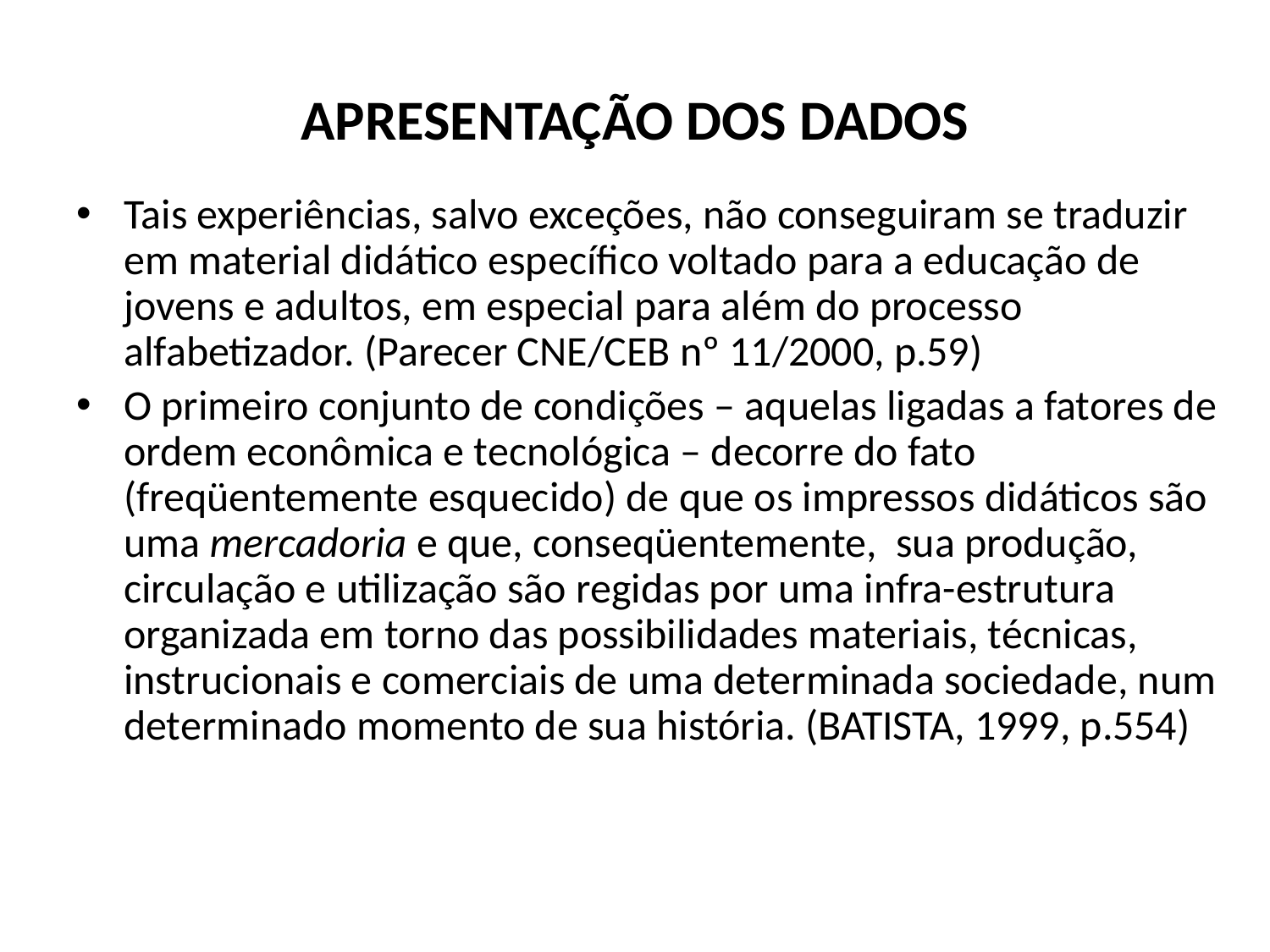

# APRESENTAÇÃO DOS DADOS
Tais experiências, salvo exceções, não conseguiram se traduzir em material didático específico voltado para a educação de jovens e adultos, em especial para além do processo alfabetizador. (Parecer CNE/CEB nº 11/2000, p.59)
O primeiro conjunto de condições – aquelas ligadas a fatores de ordem econômica e tecnológica – decorre do fato (freqüentemente esquecido) de que os impressos didáticos são uma mercadoria e que, conseqüentemente,  sua produção, circulação e utilização são regidas por uma infra-estrutura organizada em torno das possibilidades materiais, técnicas, instrucionais e comerciais de uma determinada sociedade, num determinado momento de sua história. (BATISTA, 1999, p.554)